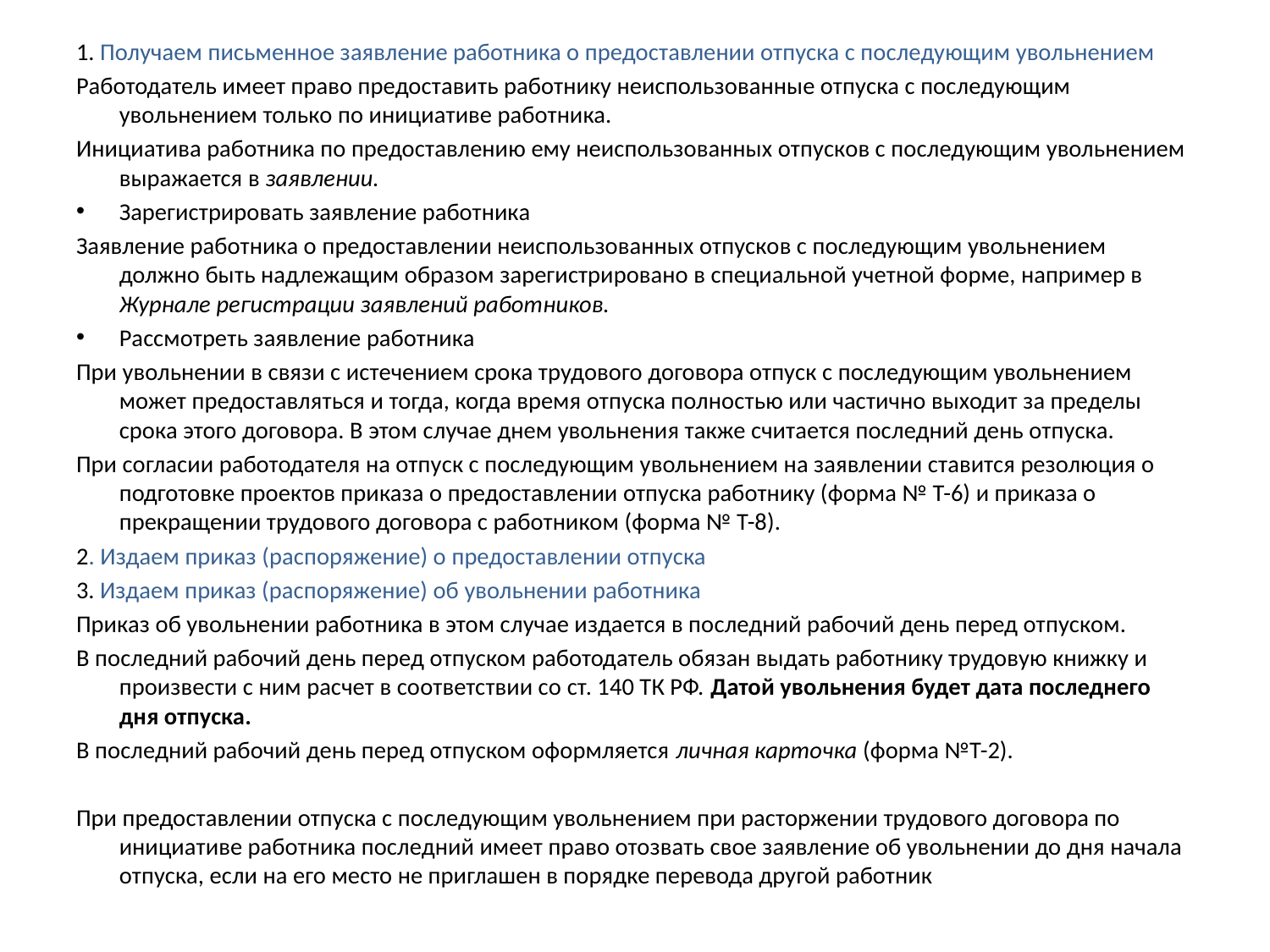

1. Получаем письменное заявление работника о предоставлении отпуска с последующим увольнением
Работодатель имеет право предоставить работнику неиспользованные отпуска с последующим увольнением только по инициативе работника.
Инициатива работника по предоставлению ему неиспользованных отпусков с последующим увольнением выражается в заявлении.
Зарегистрировать заявление работника
Заявление работника о предоставлении неиспользованных отпусков с последующим увольнением должно быть надлежащим образом зарегистрировано в специальной учетной форме, например в Журнале регистрации заявлений работников.
Рассмотреть заявление работника
При увольнении в связи с истечением срока трудового договора отпуск с последующим увольнением может предоставляться и тогда, когда время отпуска полностью или частично выходит за пределы срока этого договора. В этом случае днем увольнения также считается последний день отпуска.
При согласии работодателя на отпуск с последующим увольнением на заявлении ставится резолюция о подготовке проектов приказа о предоставлении отпуска работнику (форма № Т-6) и приказа о прекращении трудового договора с работником (форма № Т-8).
2. Издаем приказ (распоряжение) о предоставлении отпуска
3. Издаем приказ (распоряжение) об увольнении работника
Приказ об увольнении работника в этом случае издается в последний рабочий день перед отпуском.
В последний рабочий день перед отпуском работодатель обязан выдать работнику трудовую книжку и произвести с ним расчет в соответствии со ст. 140 ТК РФ. Датой увольнения будет дата последнего дня отпуска.
В последний рабочий день перед отпуском оформляется личная карточка (форма №Т-2).

При предоставлении отпуска с последующим увольнением при расторжении трудового договора по инициативе работника последний имеет право отозвать свое заявление об увольнении до дня начала отпуска, если на его место не приглашен в порядке перевода другой работник